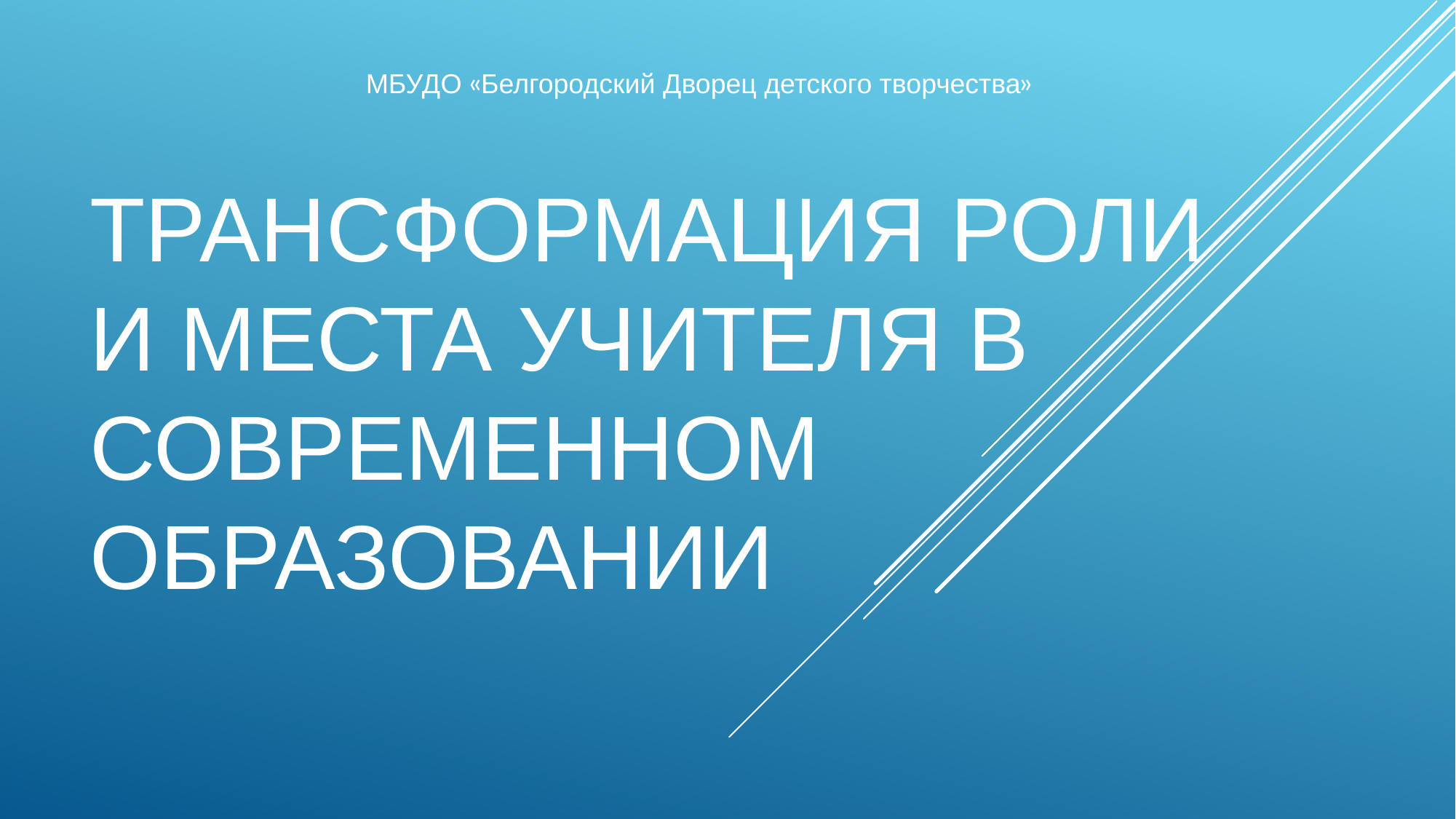

МБУДО «Белгородский Дворец детского творчества»
# Трансформация роли и места учителя в современном образовании